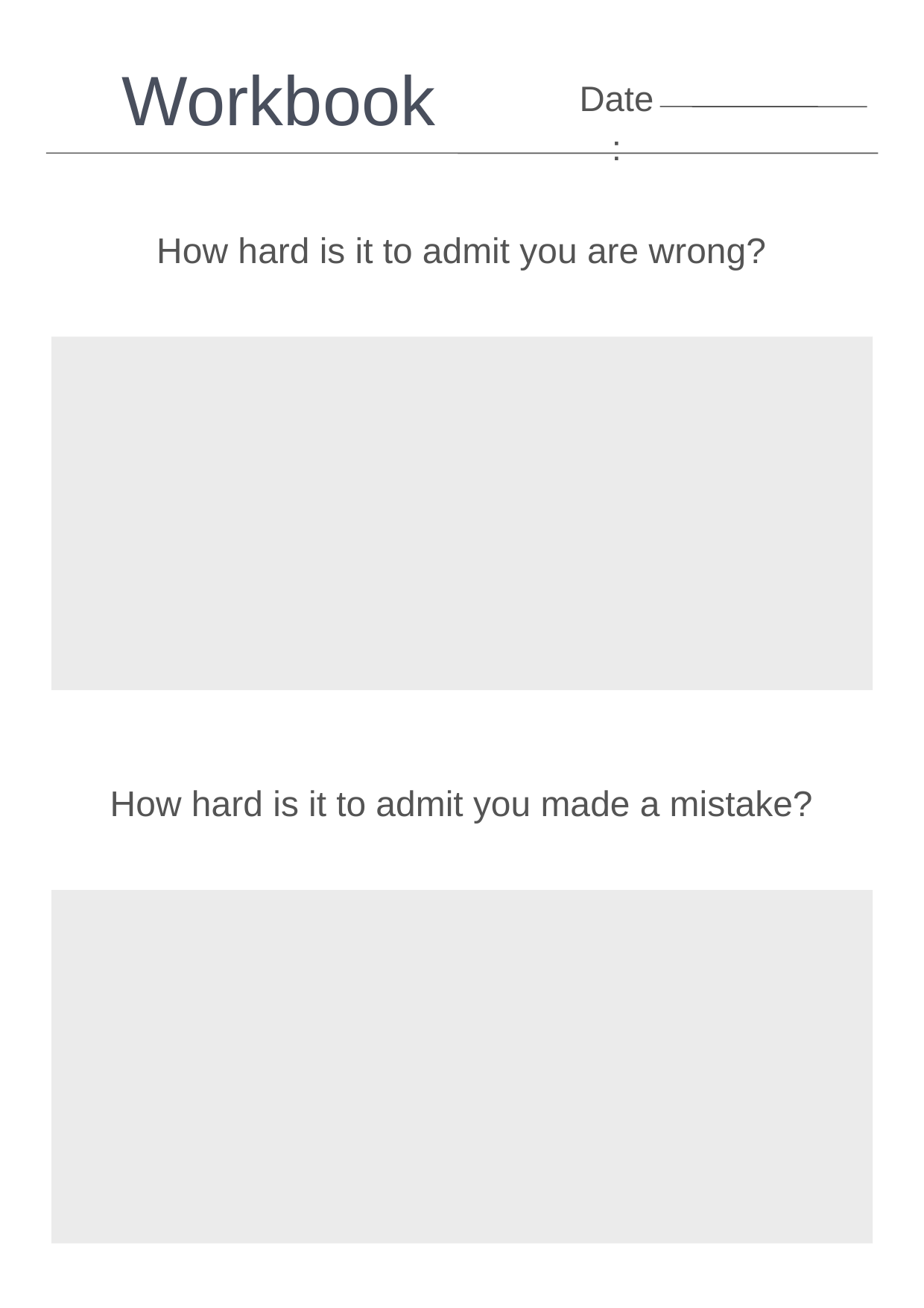

Workbook
Date:

How hard is it to admit you are wrong?

How hard is it to admit you made a mistake?